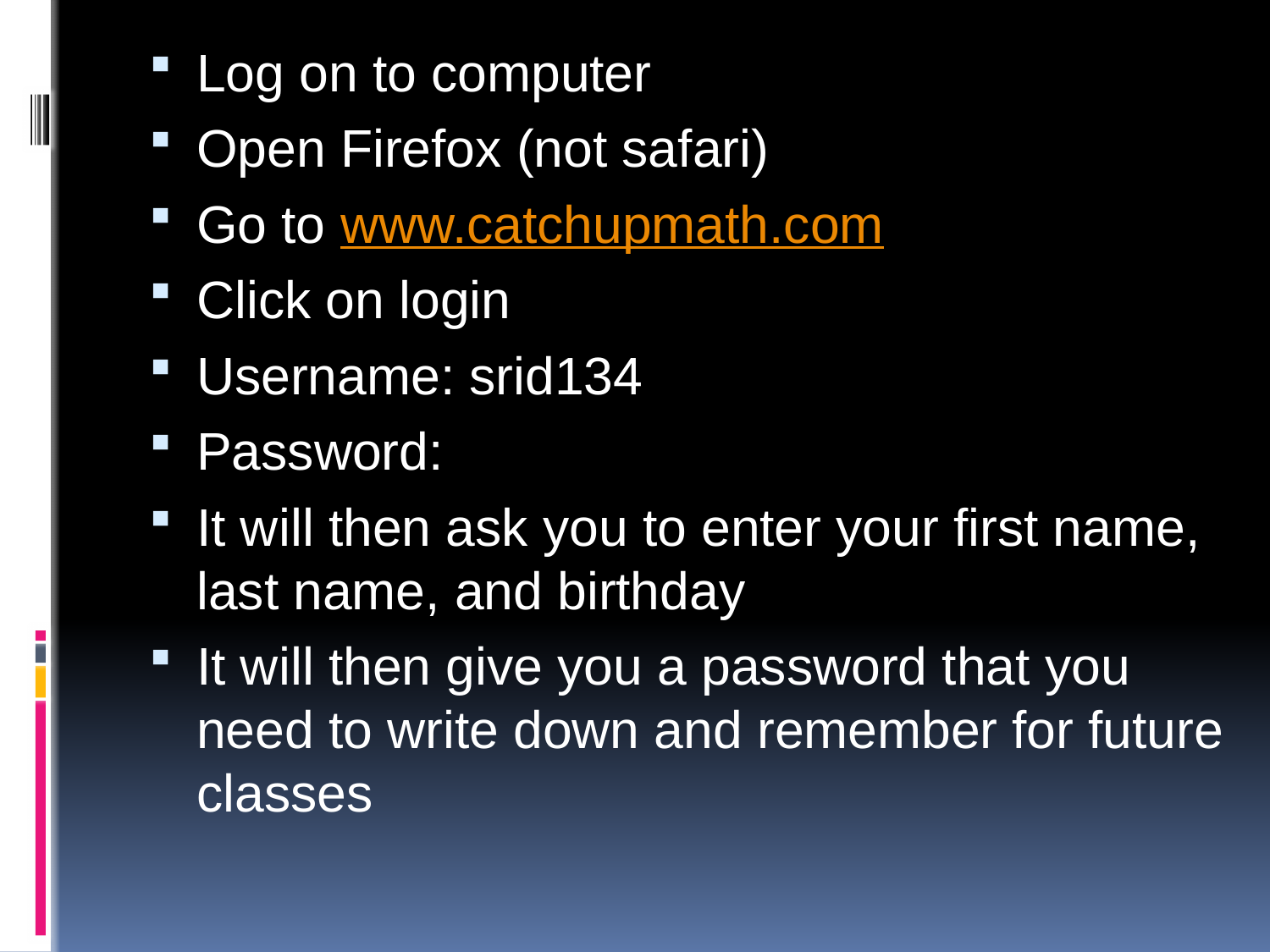

Log on to computer
Open Firefox (not safari)
Go to www.catchupmath.com
Click on login
Username: srid134
Password:
It will then ask you to enter your first name, last name, and birthday
It will then give you a password that you need to write down and remember for future classes